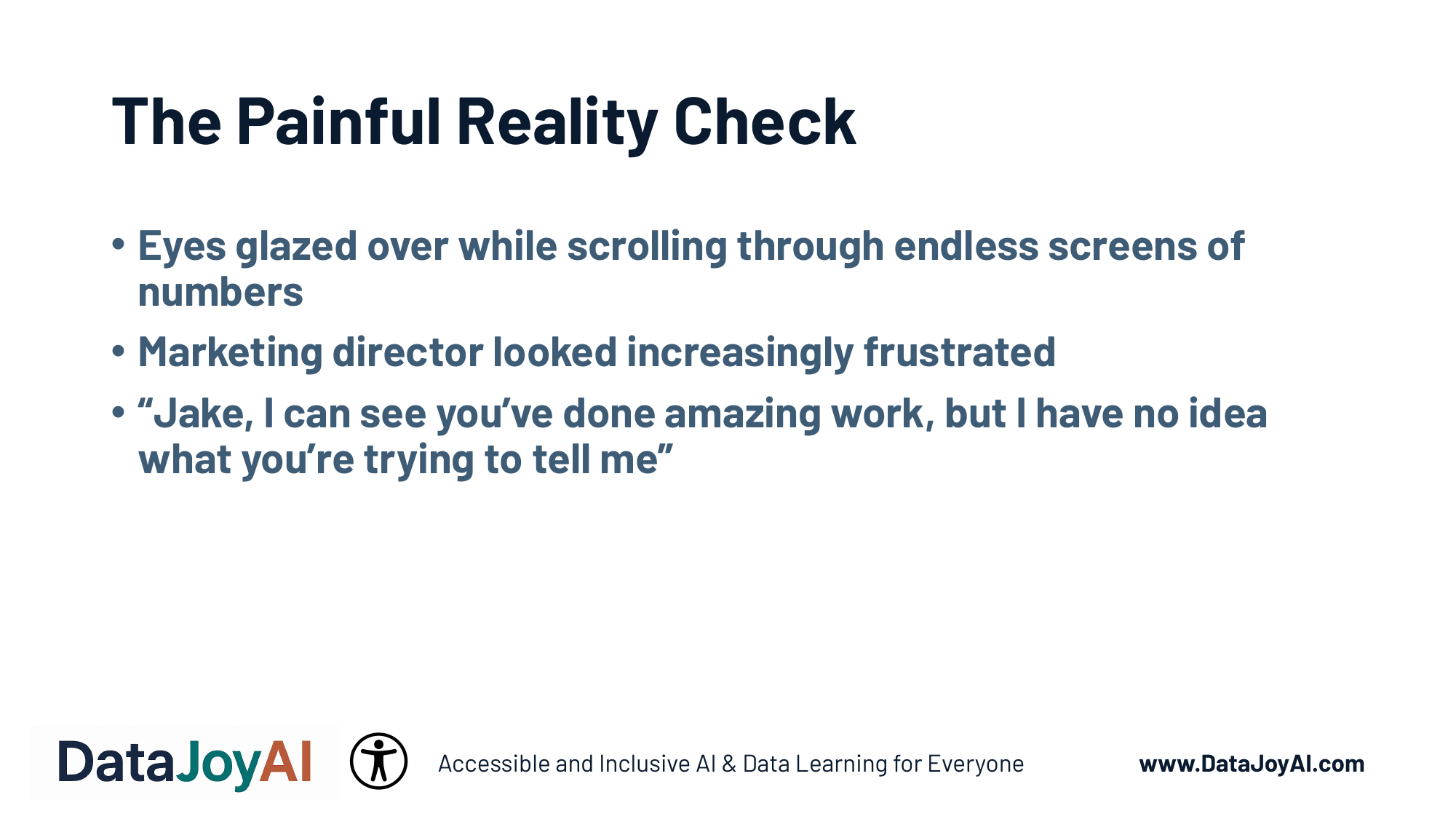

# The Painful Reality Check
Eyes glazed over while scrolling through endless screens of numbers
Marketing director looked increasingly frustrated
“Jake, I can see you’ve done amazing work, but I have no idea what you’re trying to tell me”